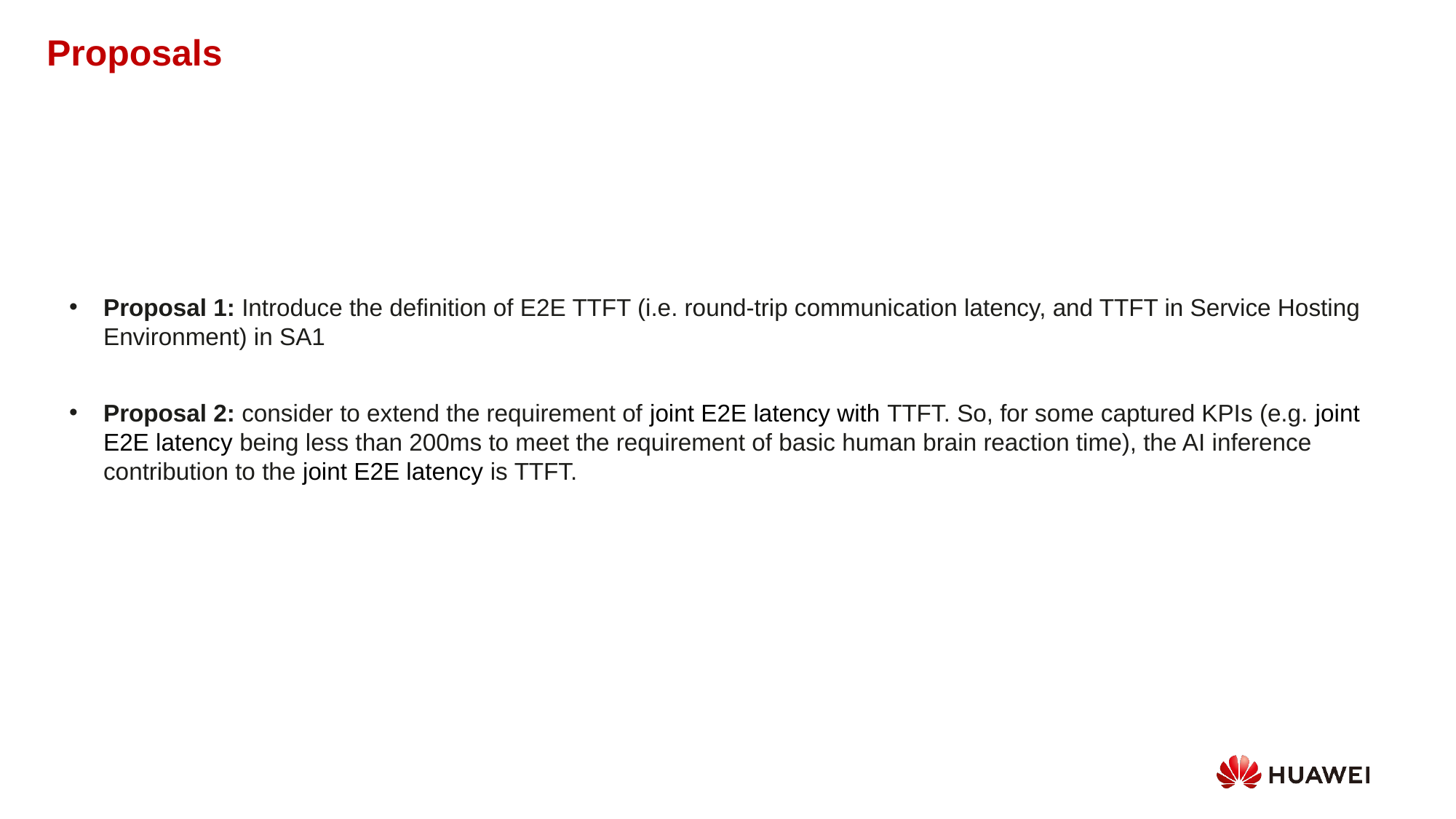

Proposals
Proposal 1: Introduce the definition of E2E TTFT (i.e. round-trip communication latency, and TTFT in Service Hosting Environment) in SA1

Proposal 2: consider to extend the requirement of joint E2E latency with TTFT. So, for some captured KPIs (e.g. joint E2E latency being less than 200ms to meet the requirement of basic human brain reaction time), the AI inference contribution to the joint E2E latency is TTFT.